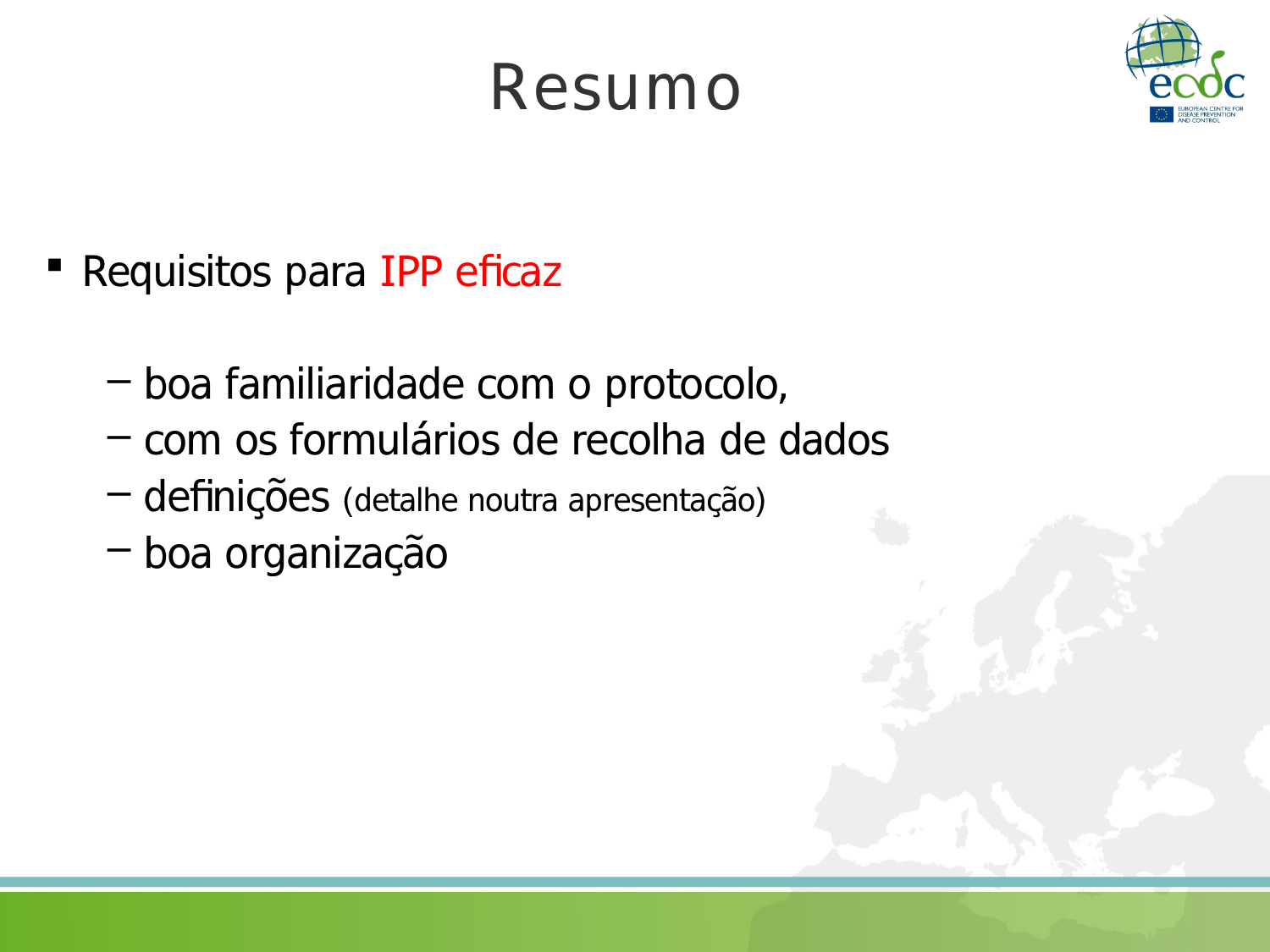

# Resumo
Requisitos para IPP eficaz

boa familiaridade com o protocolo,
com os formulários de recolha de dados
definições (detalhe noutra apresentação)
boa organização